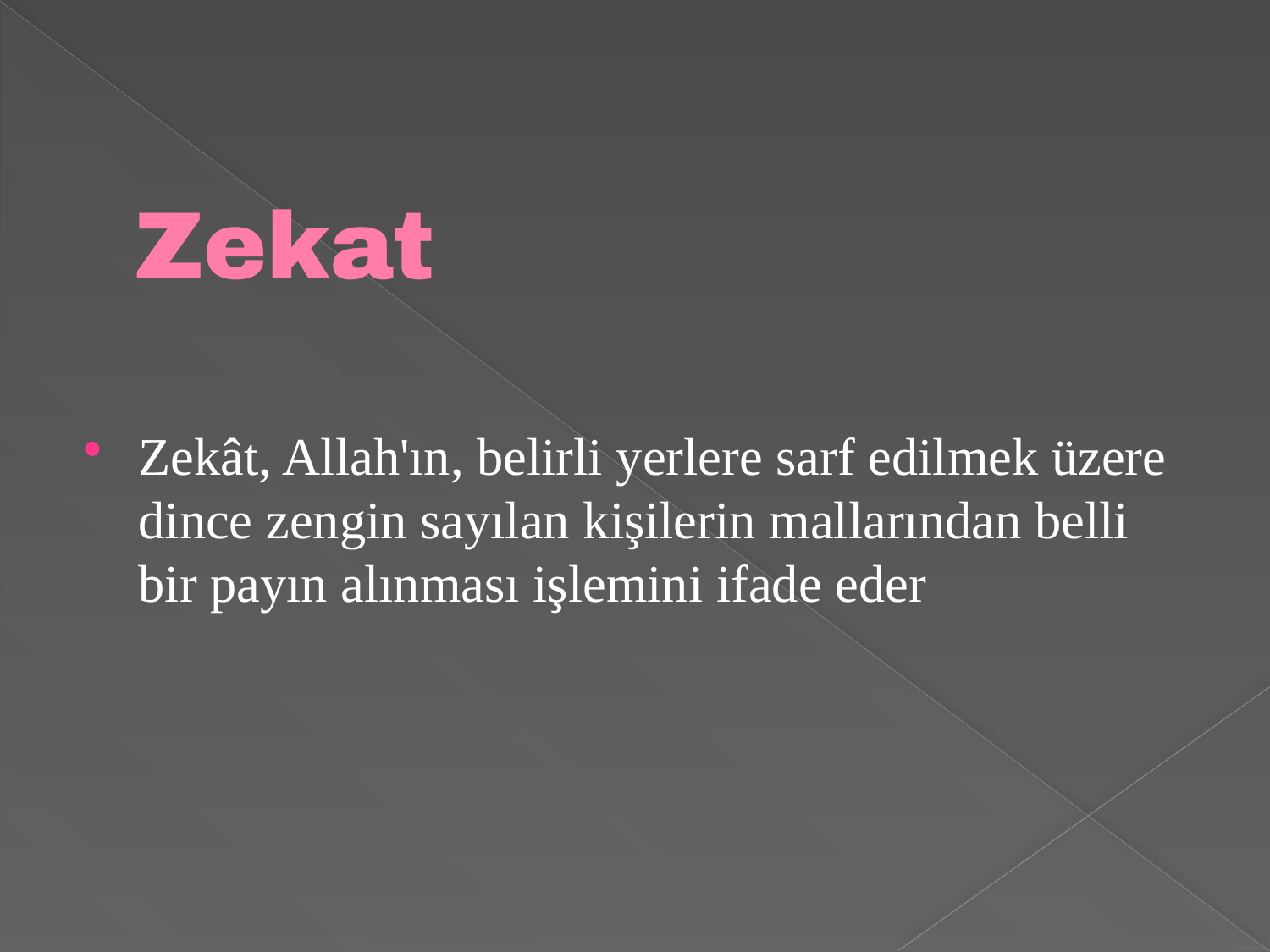

# Zekat
Zekât, Allah'ın, belirli yerlere sarf edilmek üzere dince zengin sayılan kişilerin mallarından belli bir payın alınması işlemini ifade eder